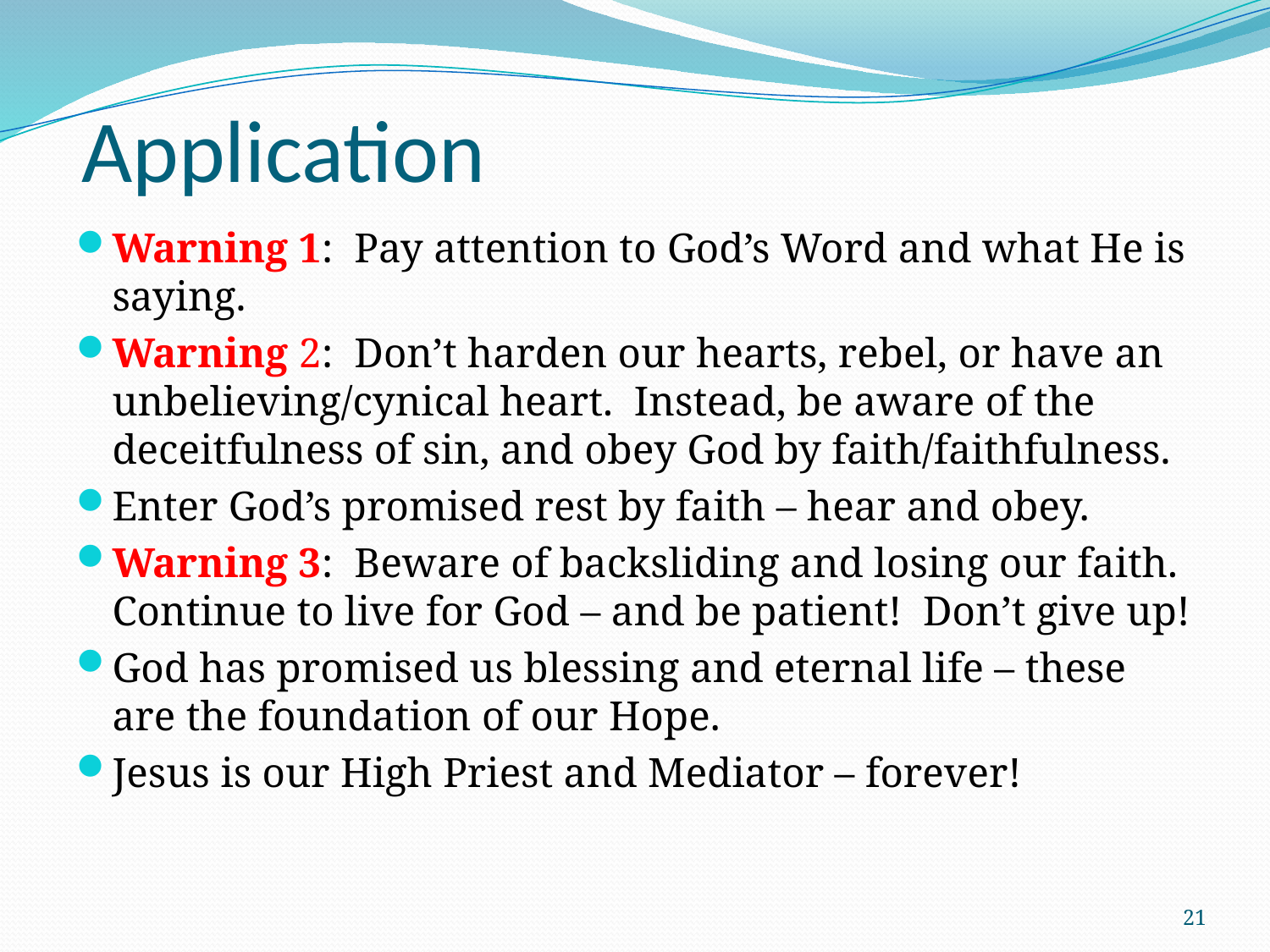

# Application
Warning 1:  Pay attention to God’s Word and what He is saying.
Warning 2:  Don’t harden our hearts, rebel, or have an unbelieving/cynical heart.  Instead, be aware of the deceitfulness of sin, and obey God by faith/faithfulness.
Enter God’s promised rest by faith – hear and obey.
Warning 3:  Beware of backsliding and losing our faith.  Continue to live for God – and be patient!  Don’t give up!
God has promised us blessing and eternal life – these are the foundation of our Hope.
Jesus is our High Priest and Mediator – forever!

21